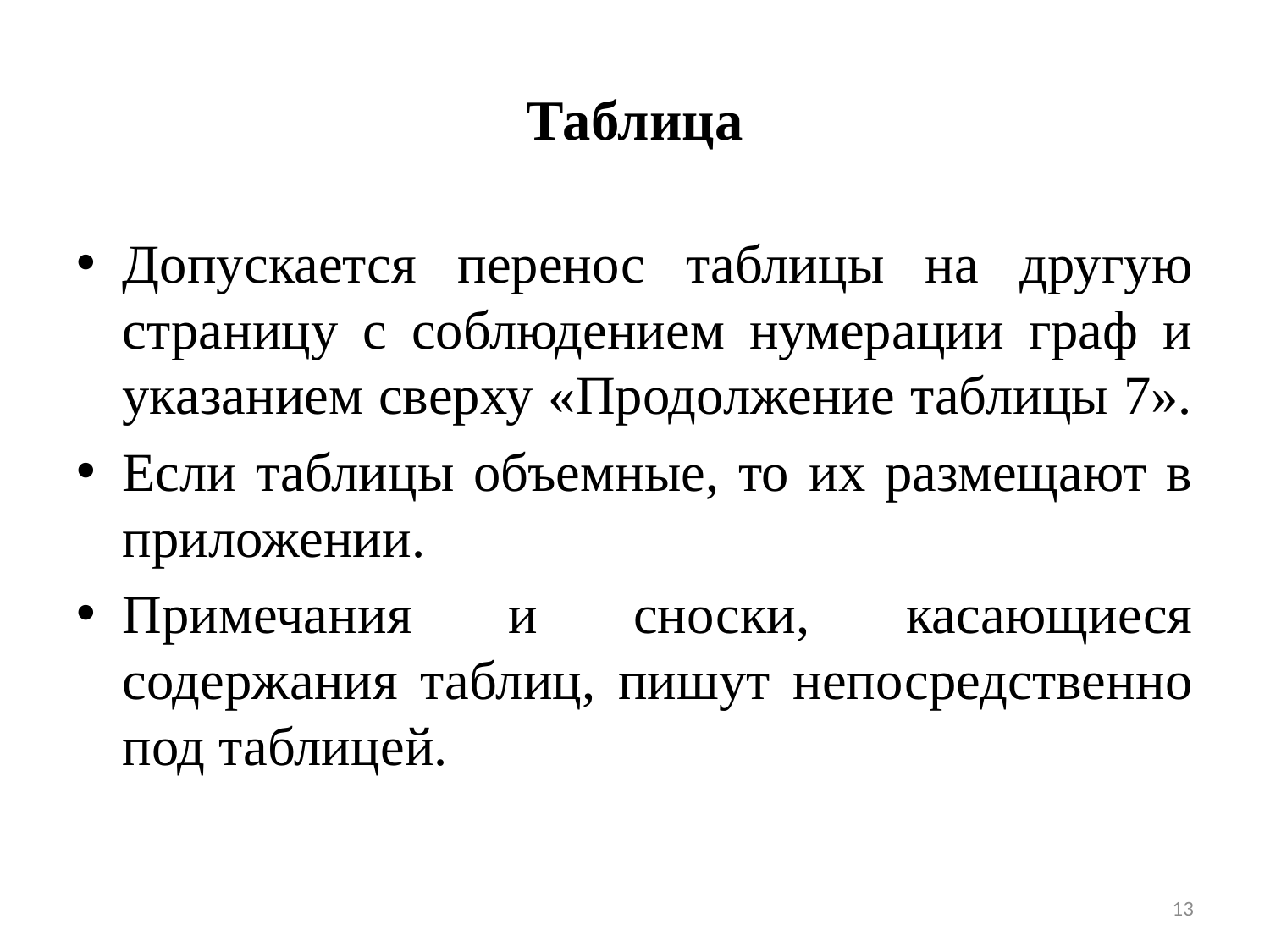

# Таблица
Допускается перенос таблицы на другую страницу с соблюдением нумерации граф и указанием сверху «Продолжение таблицы 7».
Если таблицы объемные, то их размещают в приложении.
Примечания и сноски, касающиеся содержания таблиц, пишут непосредственно под таблицей.

13